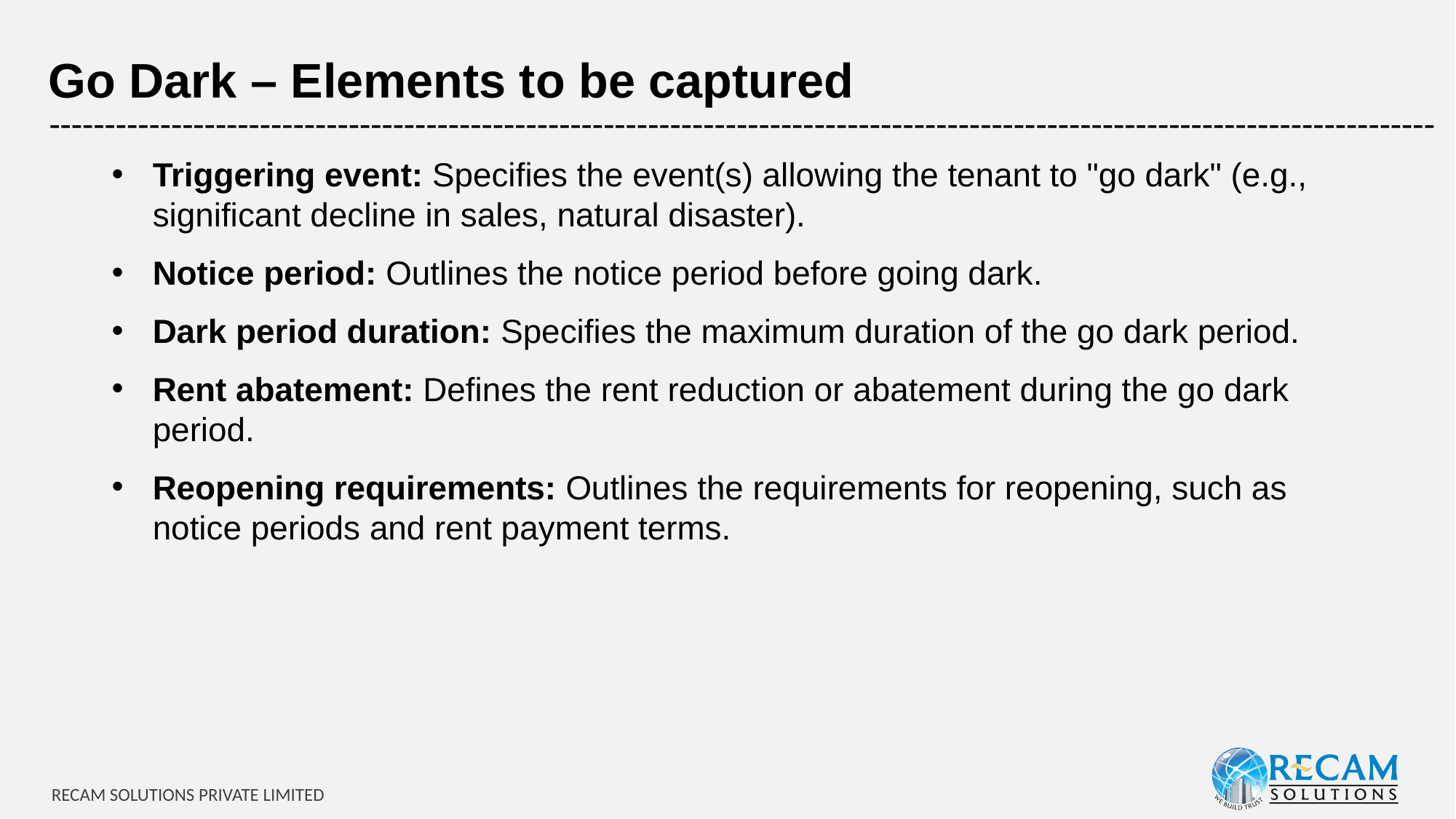

Go Dark – Elements to be captured
-----------------------------------------------------------------------------------------------------------------------------
Triggering event: Specifies the event(s) allowing the tenant to "go dark" (e.g., significant decline in sales, natural disaster).
Notice period: Outlines the notice period before going dark.
Dark period duration: Specifies the maximum duration of the go dark period.
Rent abatement: Defines the rent reduction or abatement during the go dark period.
Reopening requirements: Outlines the requirements for reopening, such as notice periods and rent payment terms.
RECAM SOLUTIONS PRIVATE LIMITED